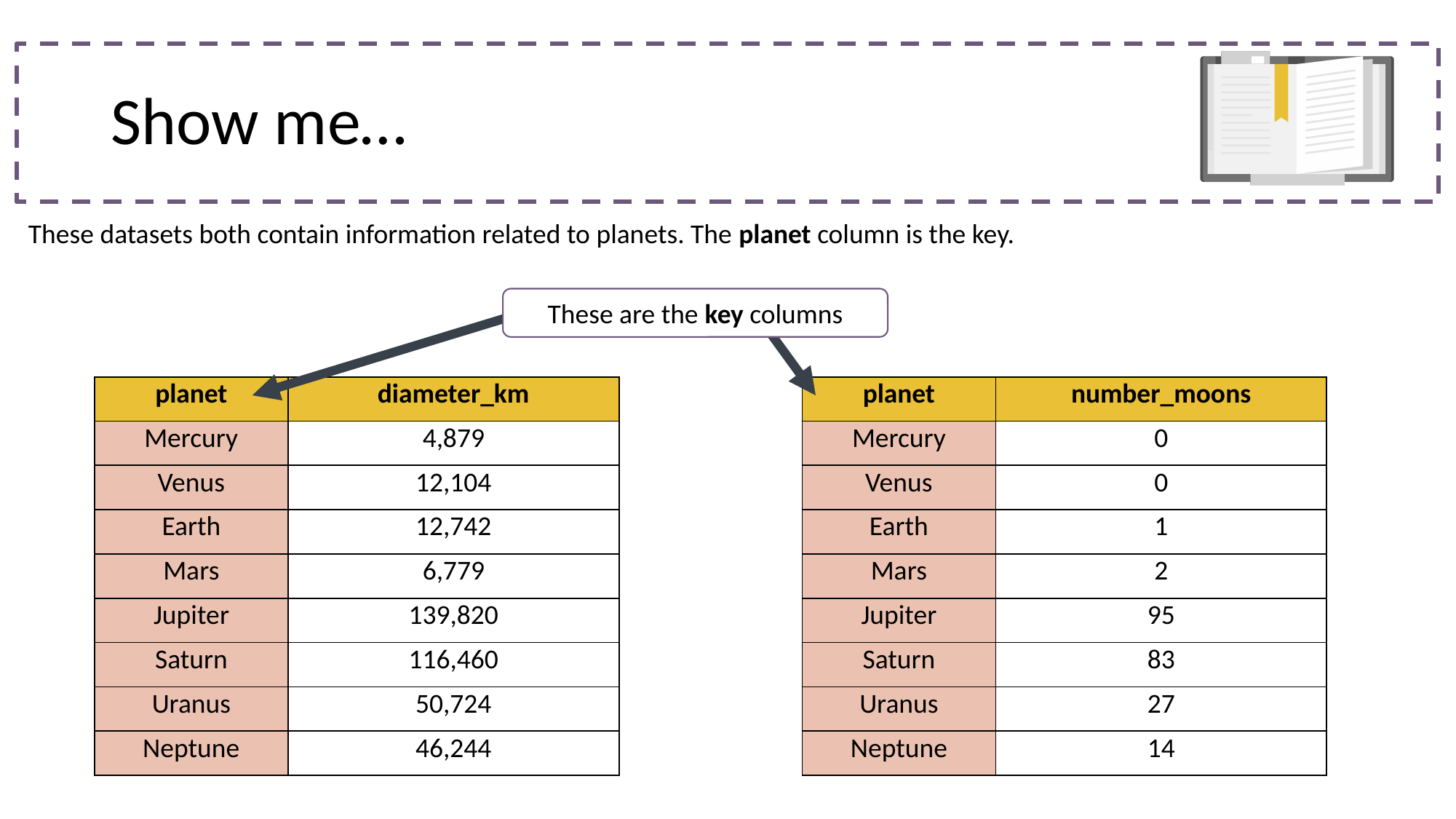

# Show me…
These datasets both contain information related to planets. The planet column is the key.
These are the key columns
| planet | diameter\_km |
| --- | --- |
| Mercury | 4,879 |
| Venus | 12,104 |
| Earth | 12,742 |
| Mars | 6,779 |
| Jupiter | 139,820 |
| Saturn | 116,460 |
| Uranus | 50,724 |
| Neptune | 46,244 |
| planet | number\_moons |
| --- | --- |
| Mercury | 0 |
| Venus | 0 |
| Earth | 1 |
| Mars | 2 |
| Jupiter | 95 |
| Saturn | 83 |
| Uranus | 27 |
| Neptune | 14 |